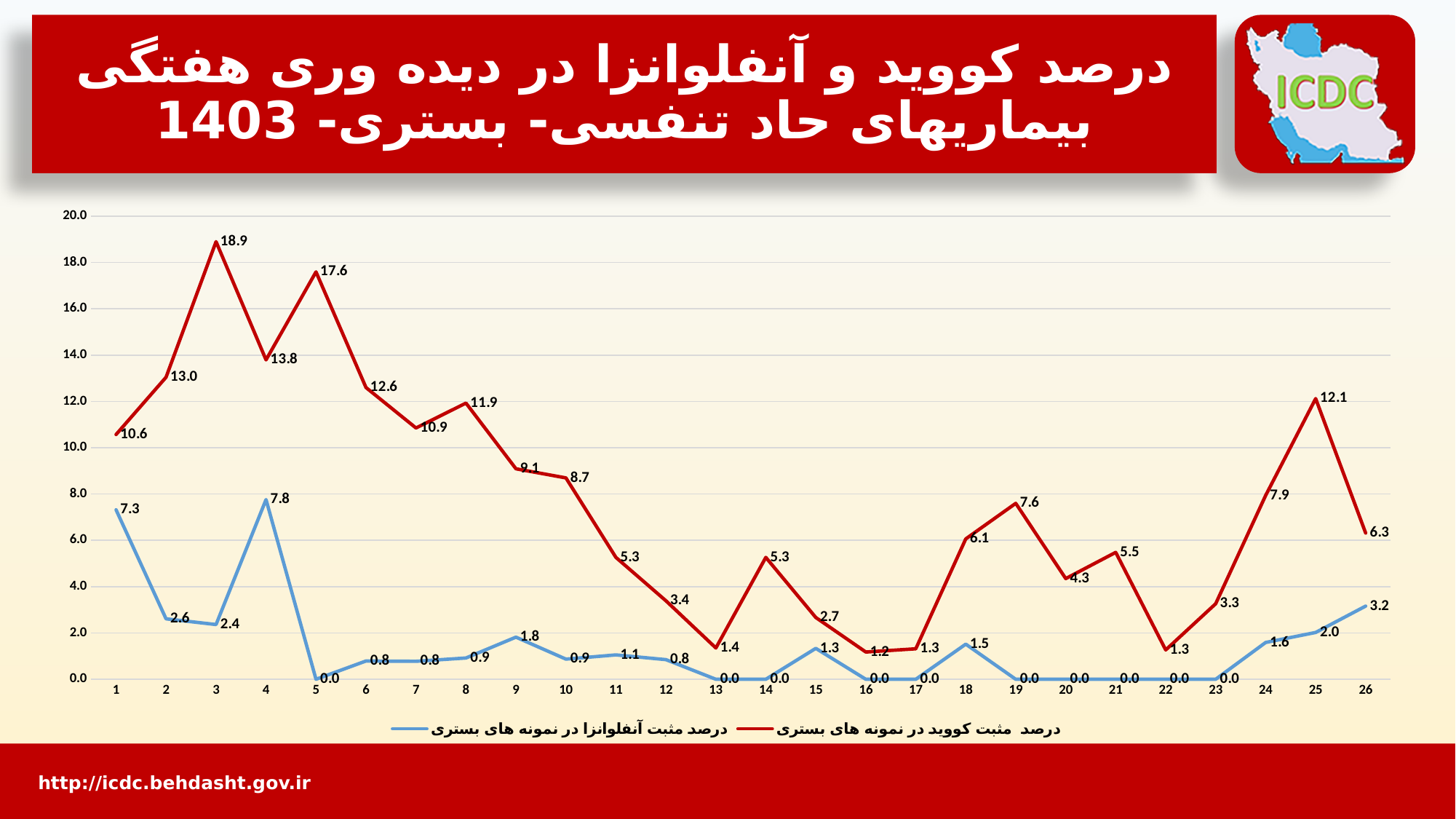

# درصد کووید و آنفلوانزا در دیده وری هفتگی بیماریهای حاد تنفسی- بستری- 1403

### Chart

| Category | درصد مثبت آنفلوانزا در نمونه های بستری | درصد  مثبت کووید در نمونه های بستری |
|---|---|---|